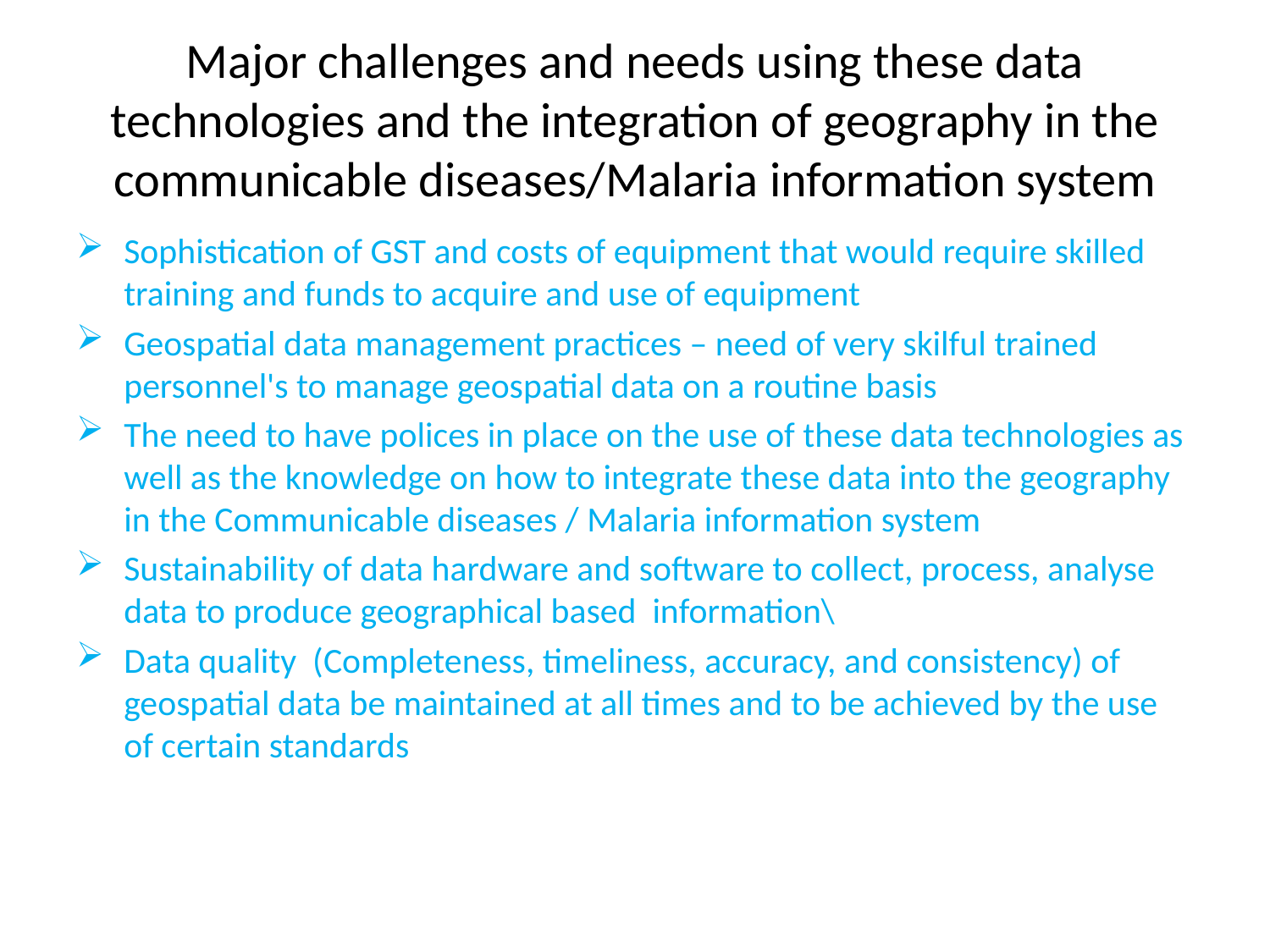

# Major challenges and needs using these data technologies and the integration of geography in the communicable diseases/Malaria information system
Sophistication of GST and costs of equipment that would require skilled training and funds to acquire and use of equipment
Geospatial data management practices – need of very skilful trained personnel's to manage geospatial data on a routine basis
The need to have polices in place on the use of these data technologies as well as the knowledge on how to integrate these data into the geography in the Communicable diseases / Malaria information system
Sustainability of data hardware and software to collect, process, analyse data to produce geographical based  information\
Data quality  (Completeness, timeliness, accuracy, and consistency) of geospatial data be maintained at all times and to be achieved by the use of certain standards